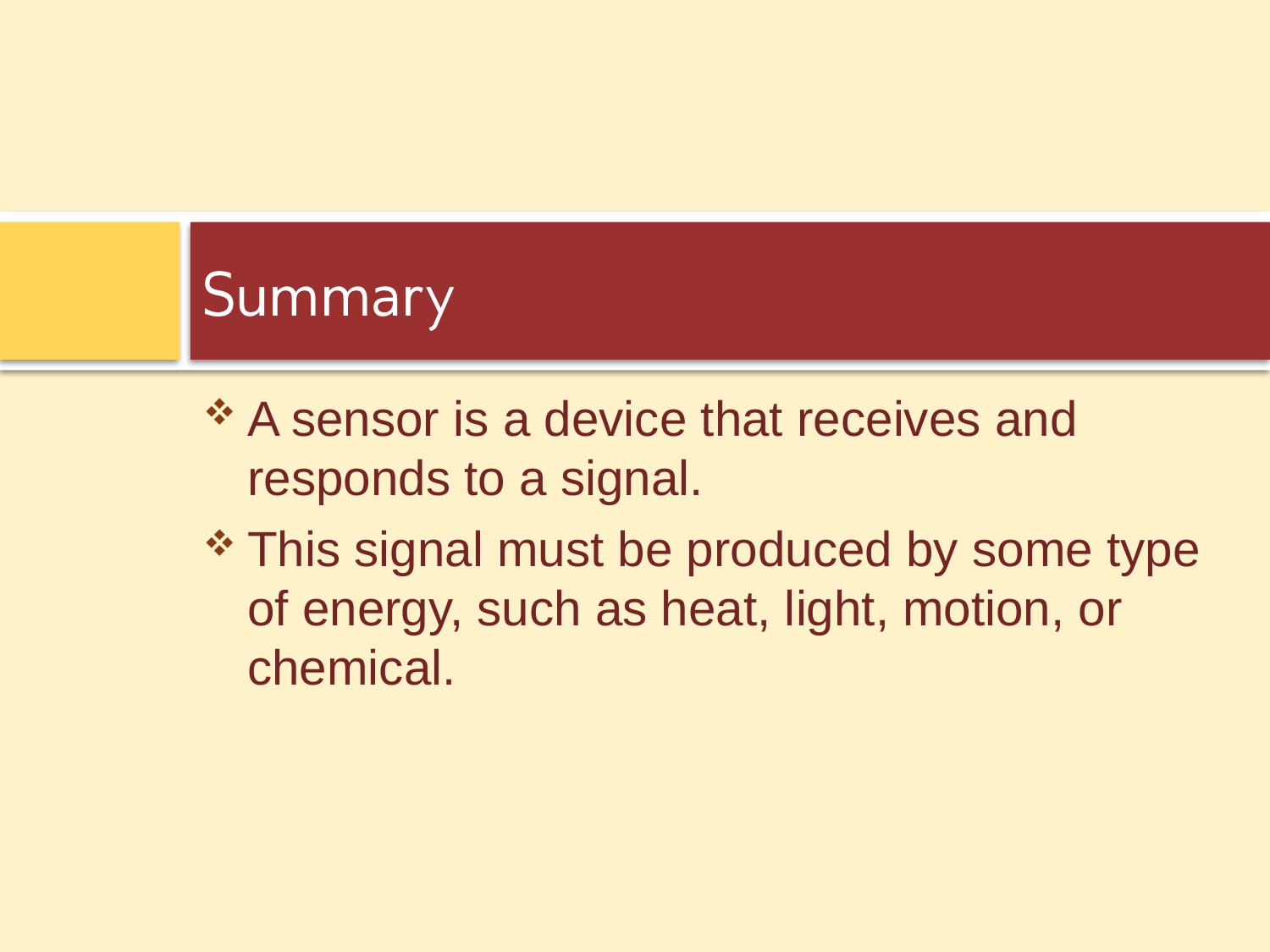

# Summary
A sensor is a device that receives and responds to a signal.
This signal must be produced by some type of energy, such as heat, light, motion, or chemical.